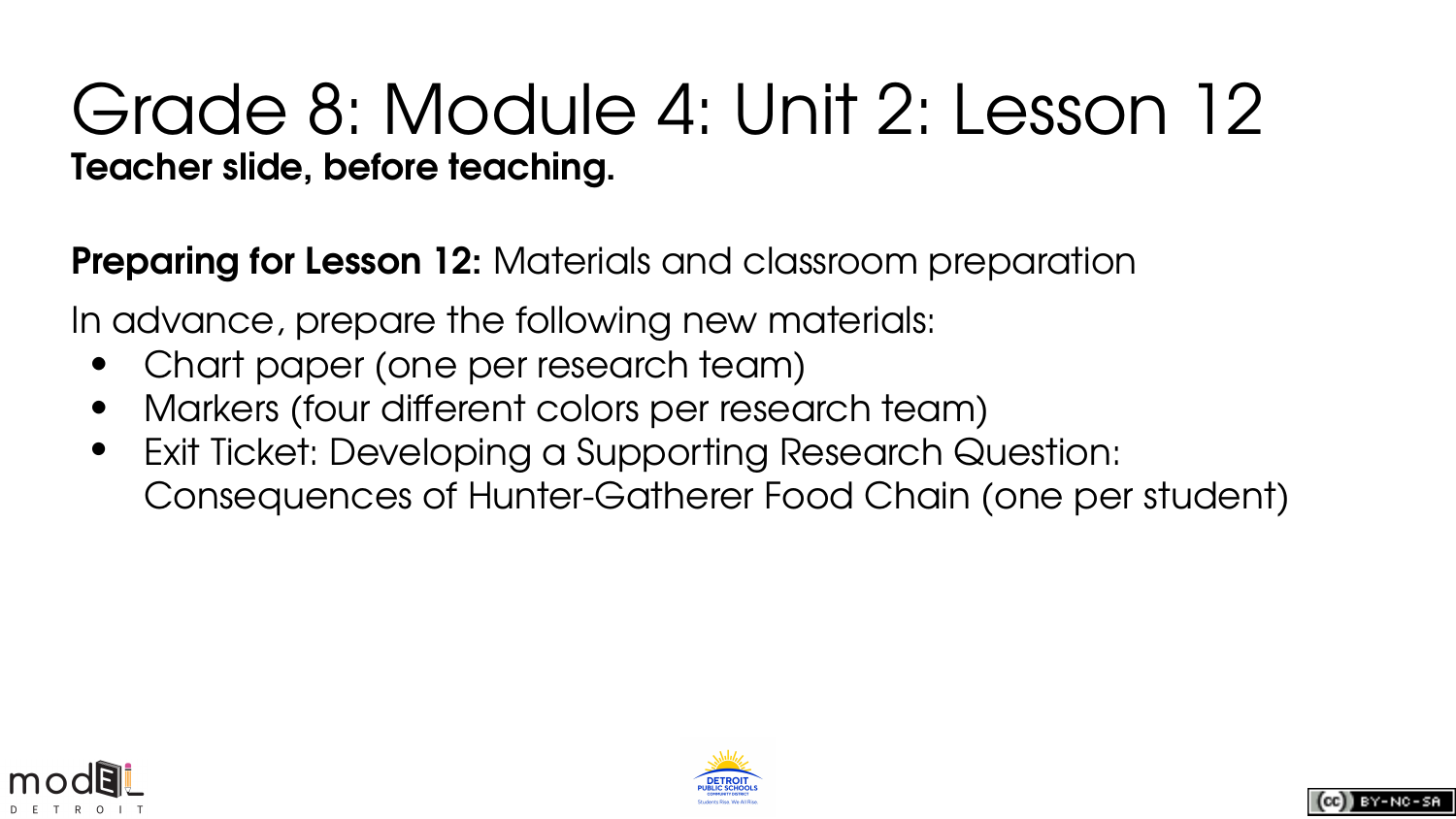

# Grade 8: Module 4: Unit 2: Lesson 12
Teacher slide, before teaching.

Preparing for Lesson 12: Materials and classroom preparation
In advance, prepare the following new materials:
Chart paper (one per research team)
Markers (four different colors per research team)
Exit Ticket: Developing a Supporting Research Question: Consequences of Hunter-Gatherer Food Chain (one per student)